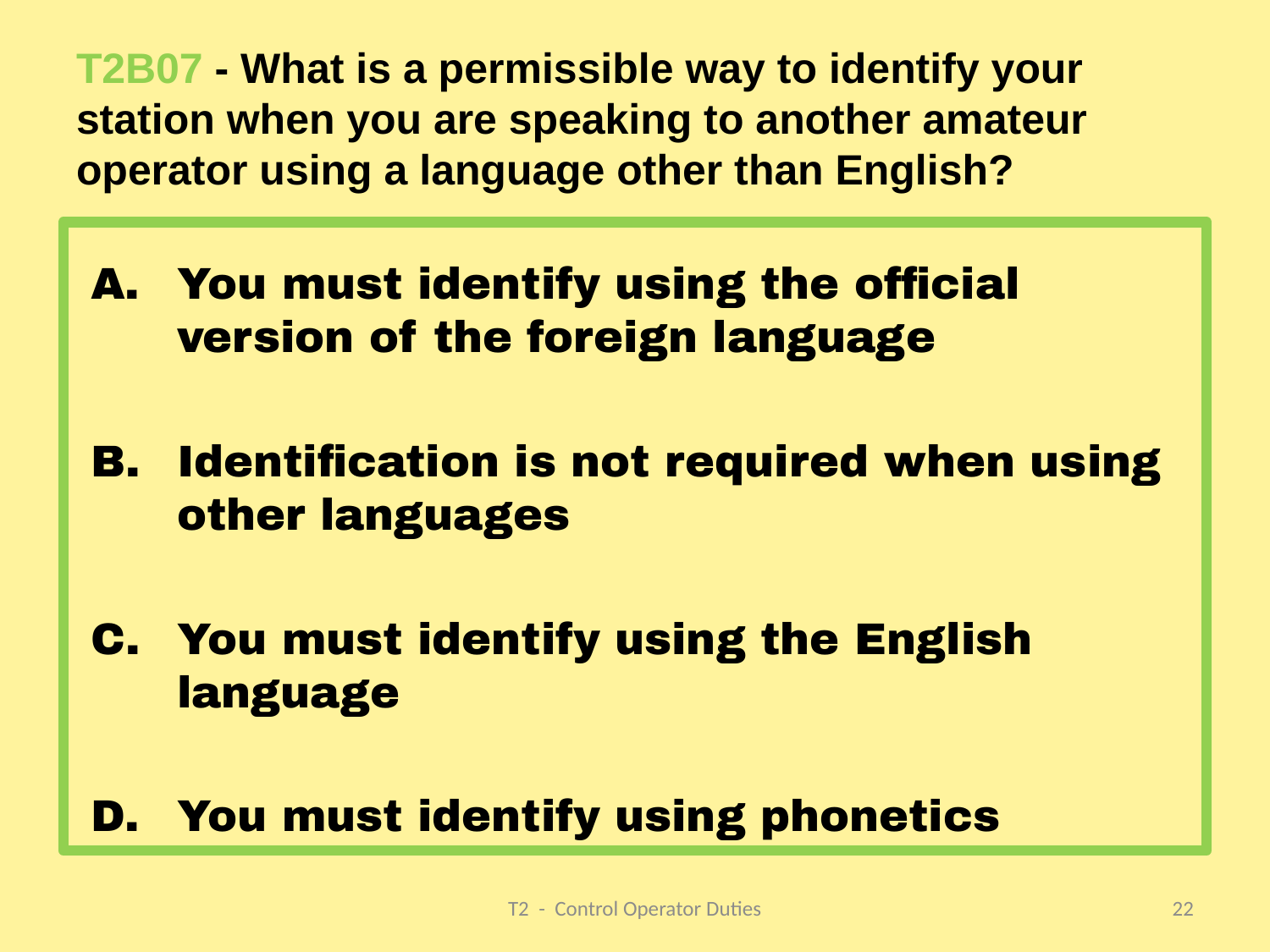

# T2B07 - What is a permissible way to identify your station when you are speaking to another amateur operator using a language other than English?

You must identify using the official version of the foreign language

Identification is not required when using other languages

You must identify using the English language

You must identify using phonetics

T2  -  Control Operator Duties
22